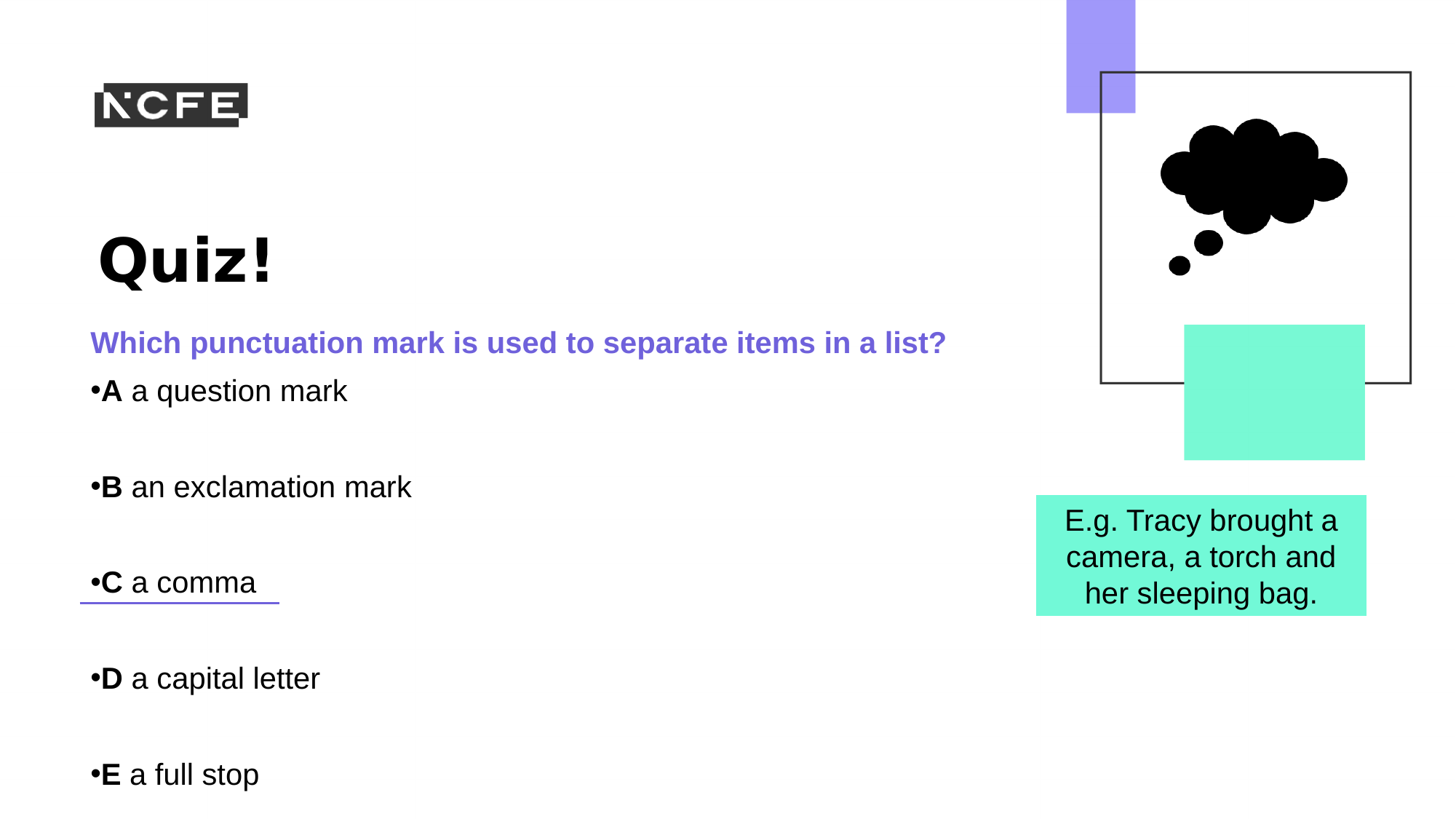

Which punctuation mark is used to separate items in a list?
A a question mark

B an exclamation mark

C a comma

D a capital letter

E a full stop
E.g. Tracy brought a camera, a torch and her sleeping bag.